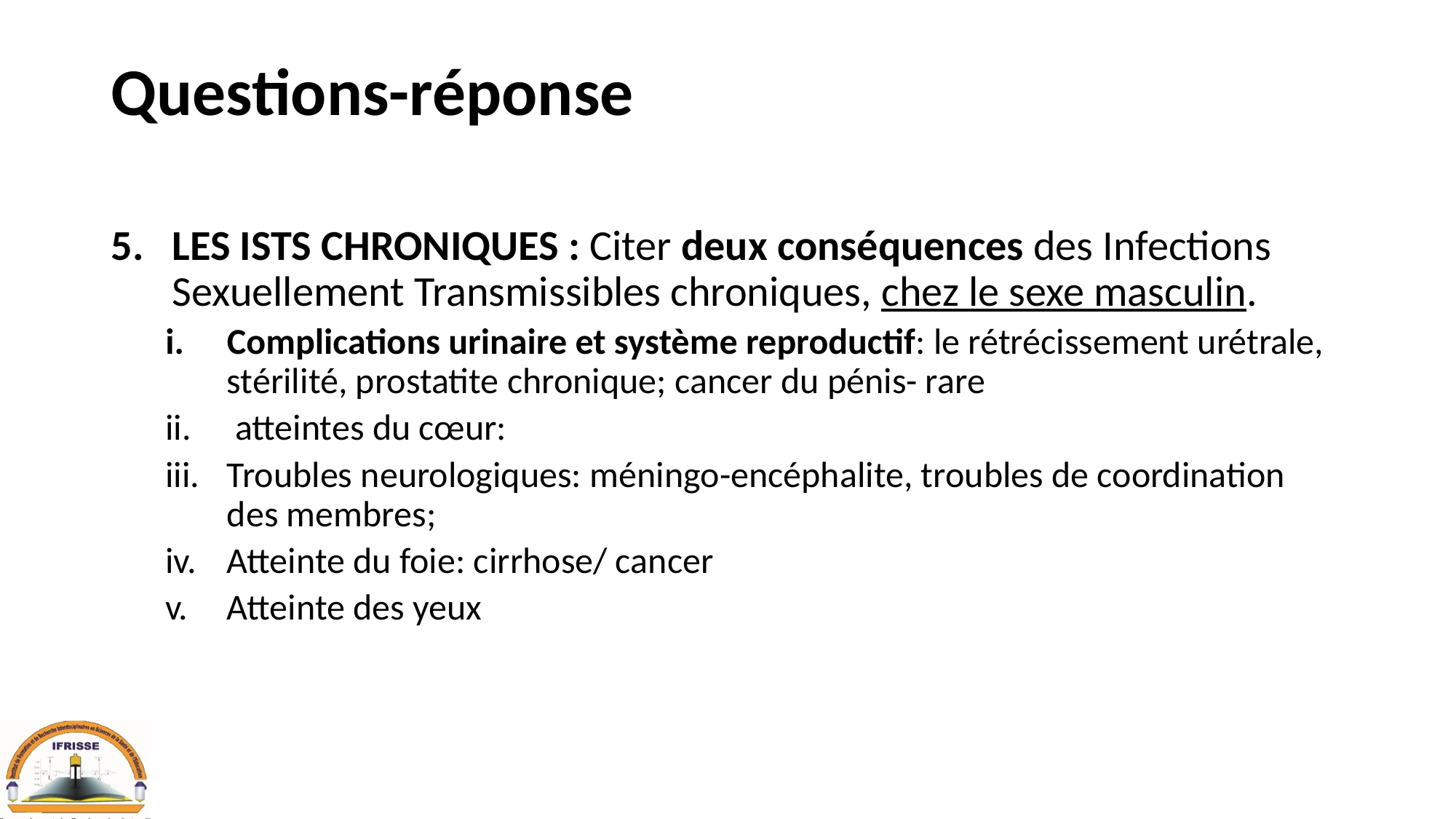

# Questions-réponse
LES ISTS CHRONIQUES : Citer deux conséquences des Infections Sexuellement Transmissibles chroniques, chez le sexe masculin.
Complications urinaire et système reproductif: le rétrécissement urétrale,  stérilité, prostatite chronique; cancer du pénis- rare
 atteintes du cœur:
Troubles neurologiques: méningo-encéphalite, troubles de coordination des membres;
Atteinte du foie: cirrhose/ cancer
Atteinte des yeux